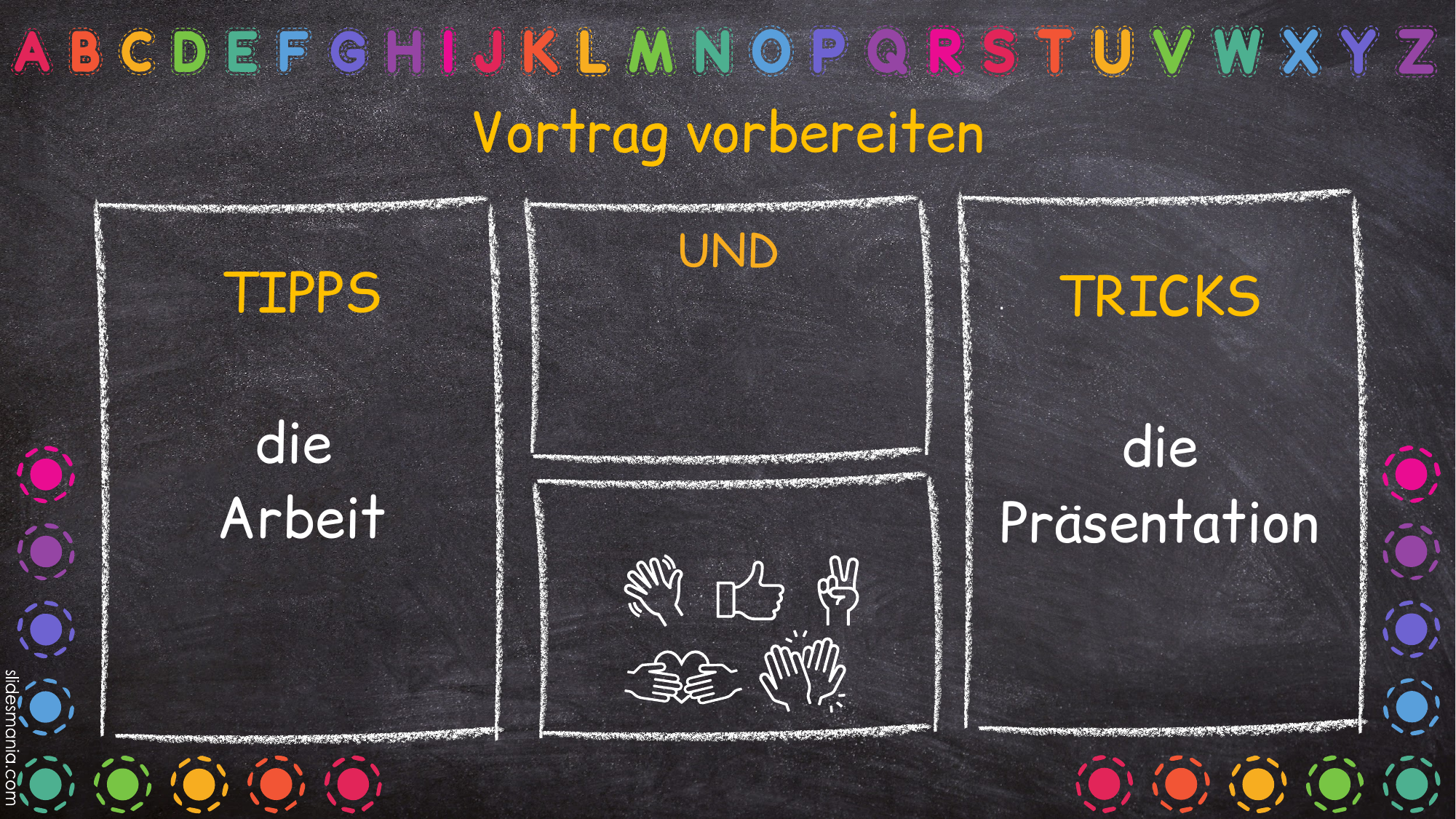

# Vortrag vorbereiten

UND

TIPPS

die
Arbeit
TRICKS

die Präsentation

.